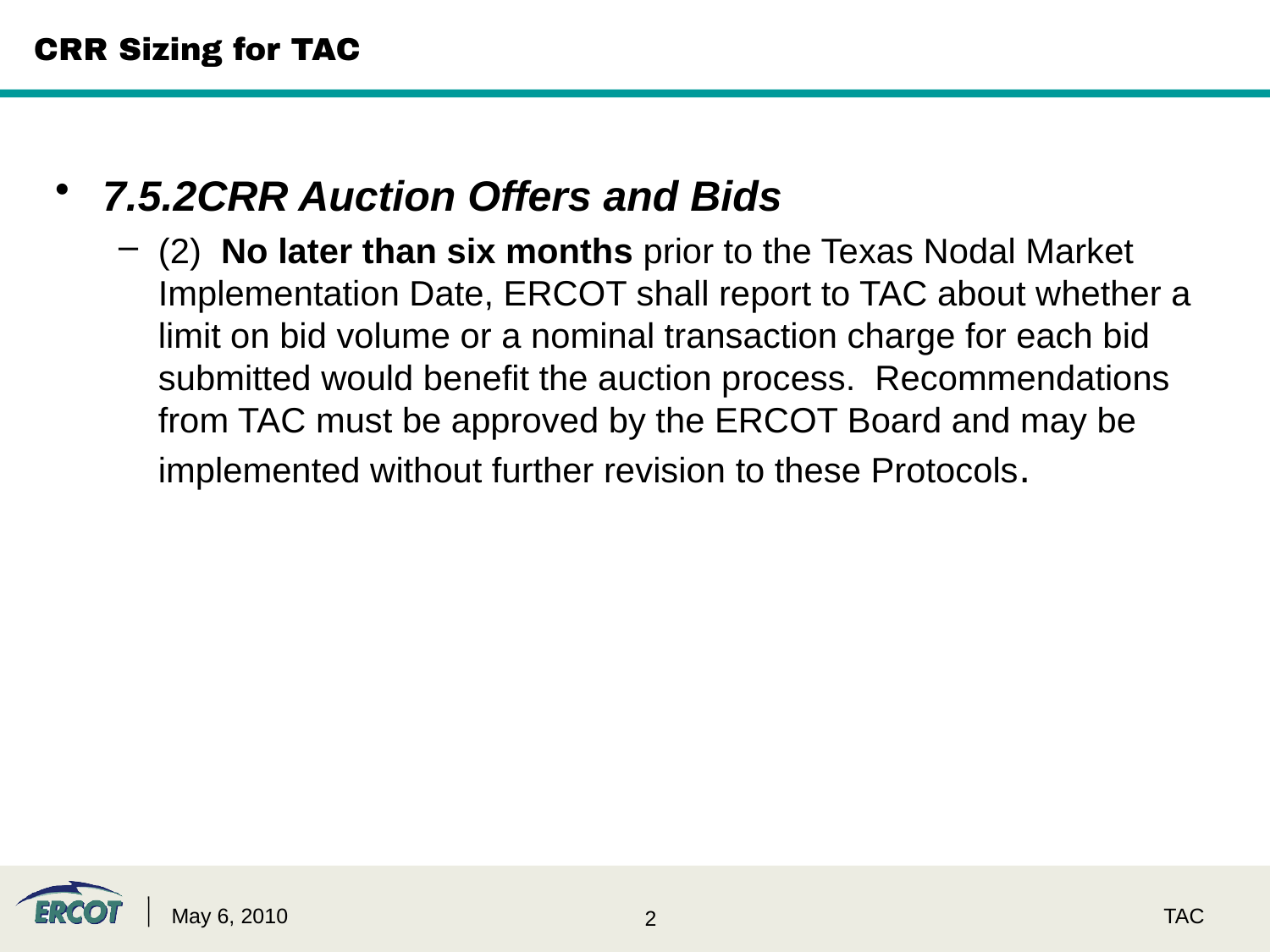

# CRR Sizing for TAC

7.5.2CRR Auction Offers and Bids
(2)  No later than six months prior to the Texas Nodal Market Implementation Date, ERCOT shall report to TAC about whether a limit on bid volume or a nominal transaction charge for each bid submitted would benefit the auction process.  Recommendations from TAC must be approved by the ERCOT Board and may be implemented without further revision to these Protocols.

May 6, 2010
TAC